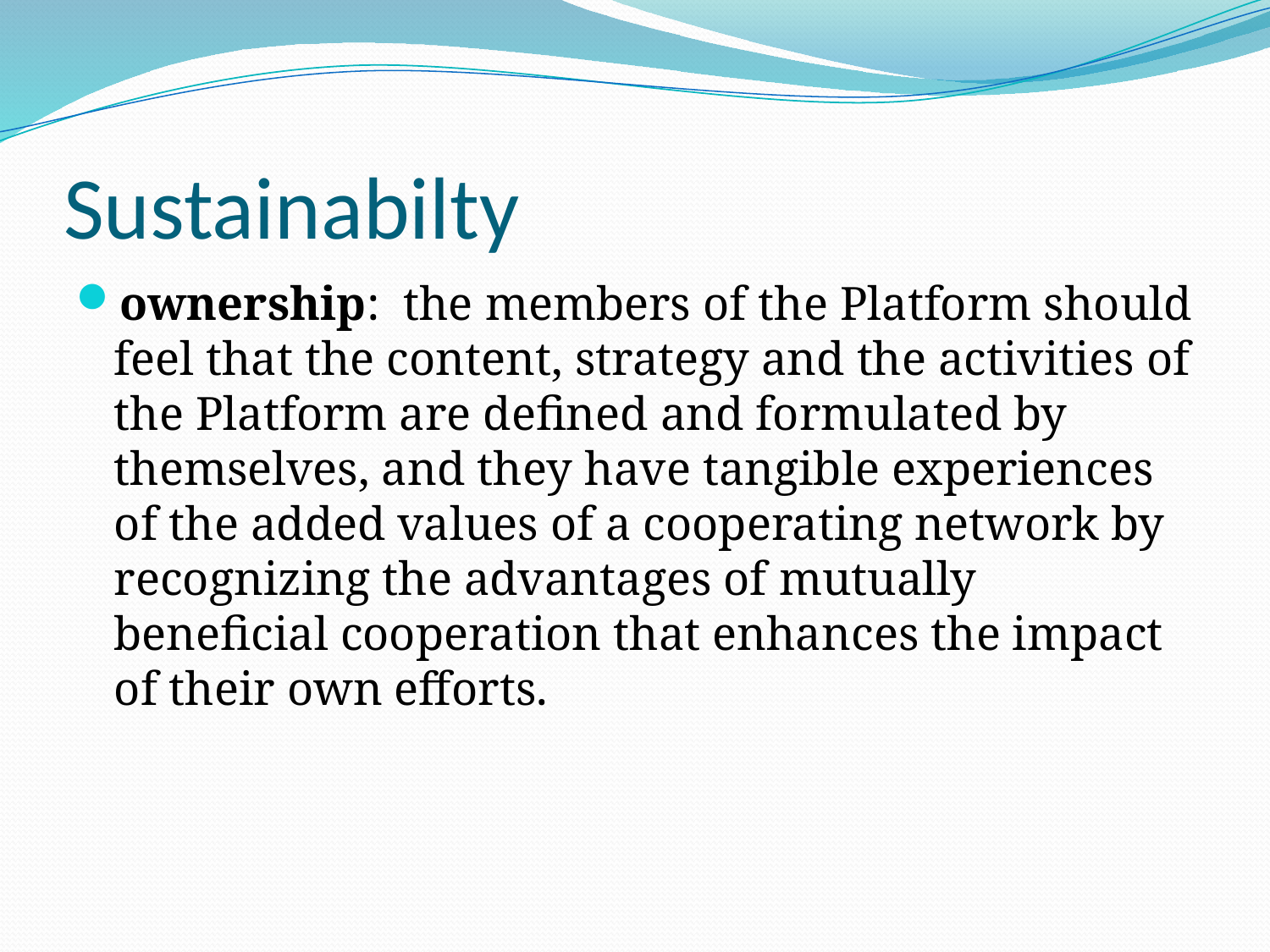

# Sustainabilty
ownership:  the members of the Platform should feel that the content, strategy and the activities of the Platform are defined and formulated by themselves, and they have tangible experiences of the added values of a cooperating network by recognizing the advantages of mutually beneficial cooperation that enhances the impact of their own efforts.